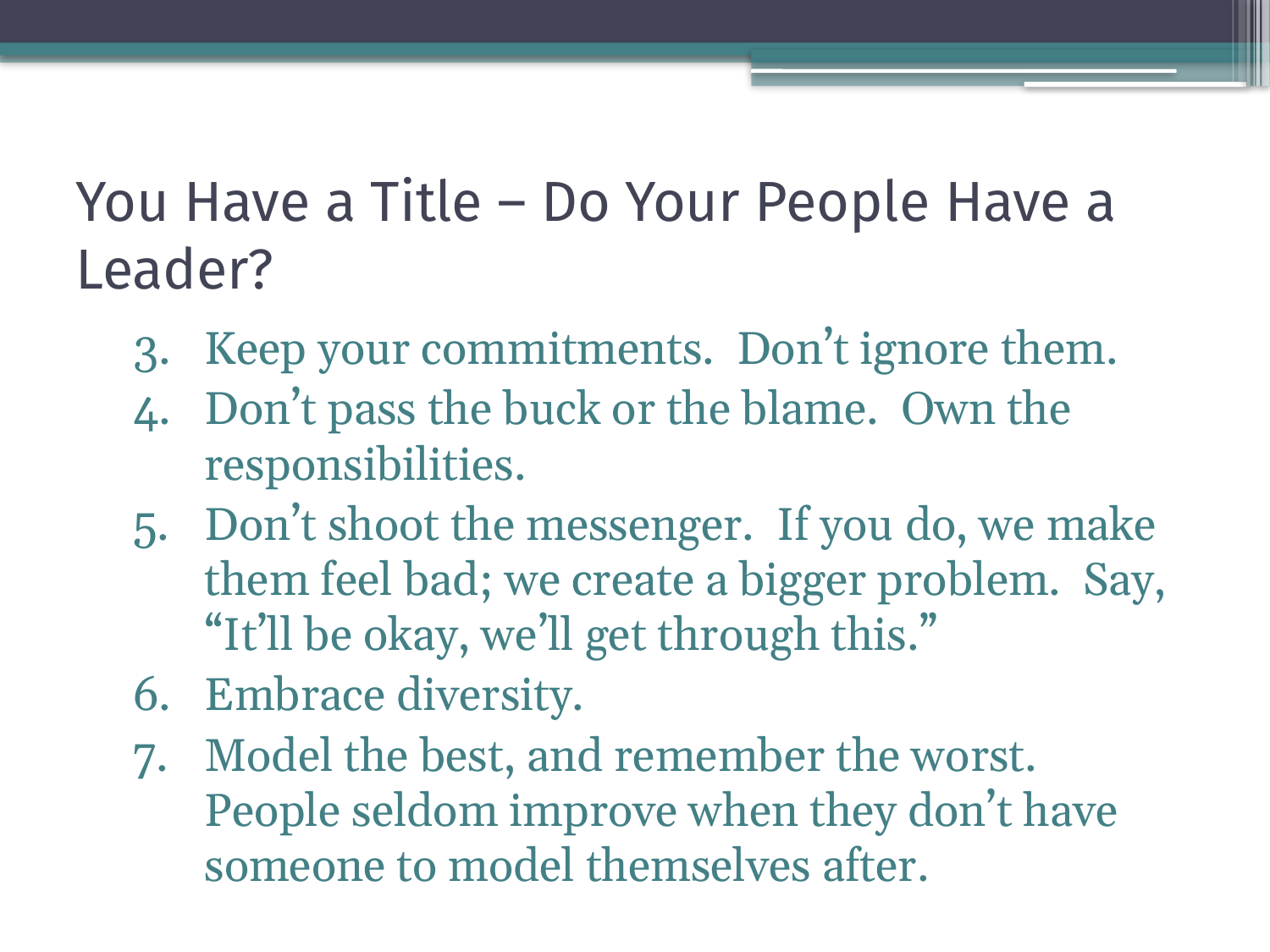

# You Have a Title – Do Your People Have a Leader?
Keep your commitments.  Don’t ignore them.
Don’t pass the buck or the blame.  Own the responsibilities.
Don’t shoot the messenger.  If you do, we make them feel bad; we create a bigger problem.  Say, “It’ll be okay, we’ll get through this.”
Embrace diversity.
Model the best, and remember the worst.  People seldom improve when they don’t have someone to model themselves after.